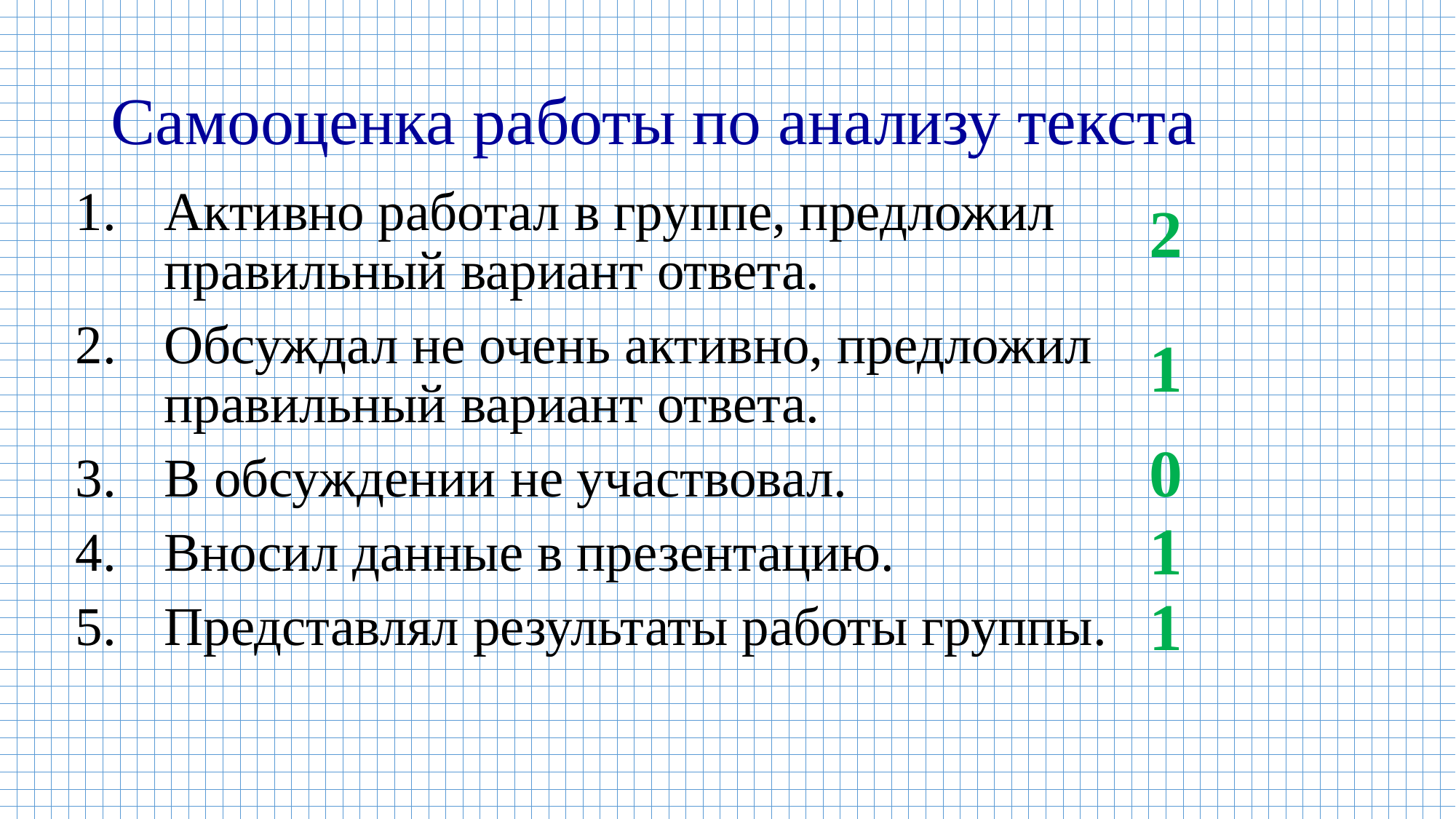

# Самооценка работы по анализу текста
Активно работал в группе, предложил правильный вариант ответа.
Обсуждал не очень активно, предложил правильный вариант ответа.
В обсуждении не участвовал.
Вносил данные в презентацию.
Представлял результаты работы группы.
2

1

0

1

1